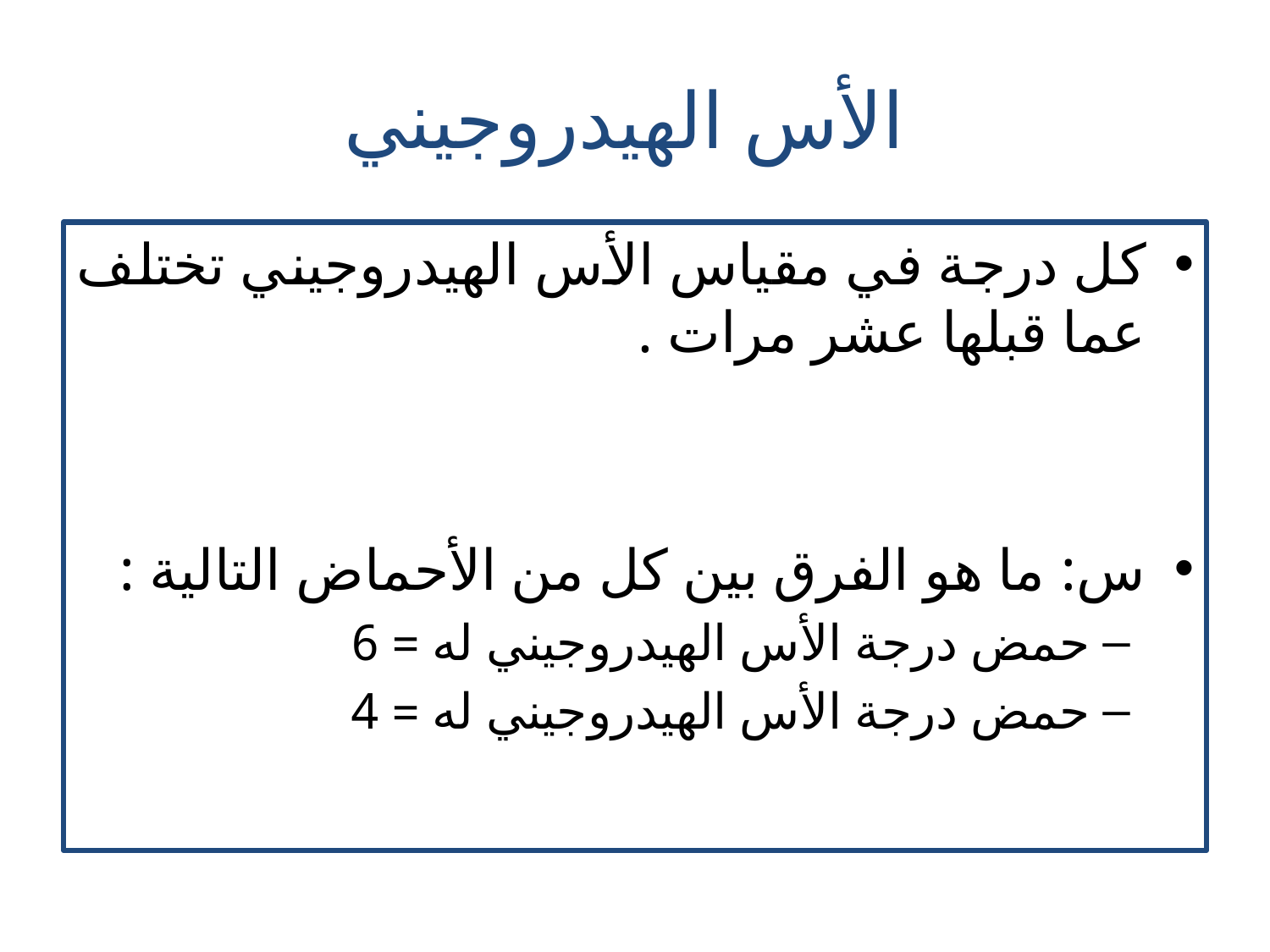

# الأس الهيدروجيني
كل درجة في مقياس الأس الهيدروجيني تختلف عما قبلها عشر مرات .

س: ما هو الفرق بين كل من الأحماض التالية :
حمض درجة الأس الهيدروجيني له = 6
حمض درجة الأس الهيدروجيني له = 4